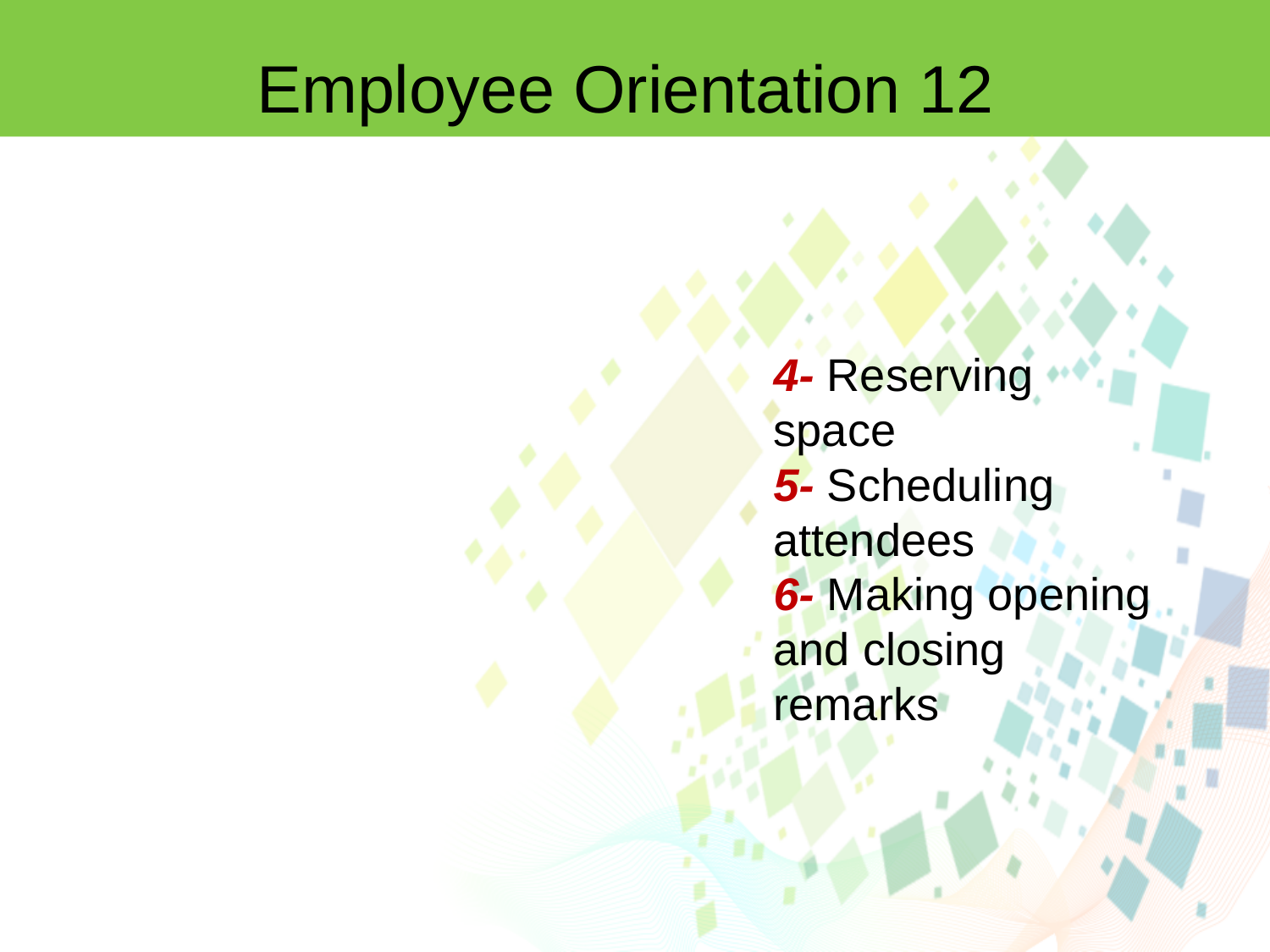

Employee Orientation 12
4- Reserving space
5- Scheduling attendees
6- Making opening and closing remarks